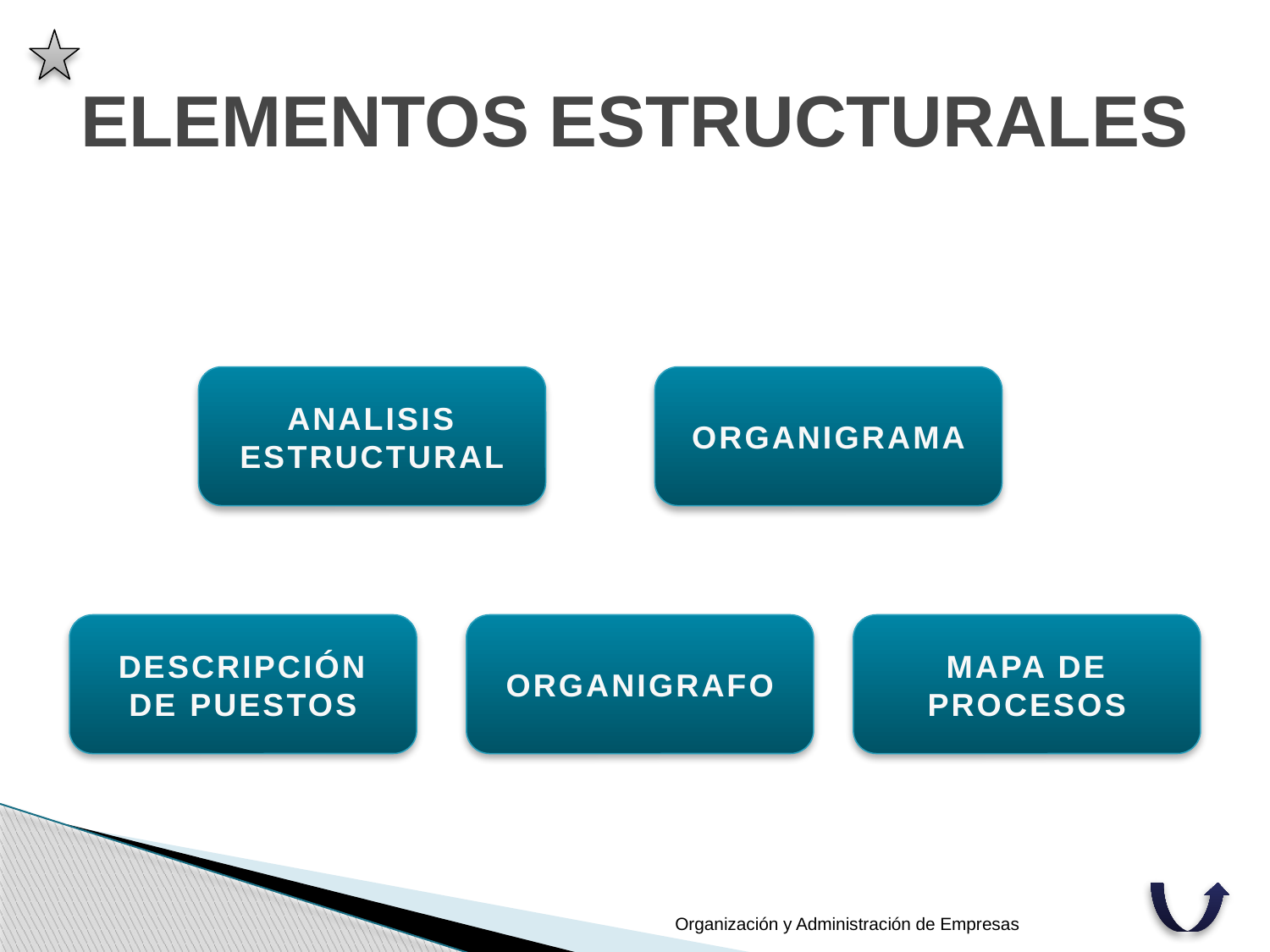

# ELEMENTOS ESTRUCTURALES
ANALISIS ESTRUCTURAL
ORGANIGRAMA
DESCRIPCIÓN DE PUESTOS
ORGANIGRAFO
MAPA DE PROCESOS

Organización y Administración de Empresas